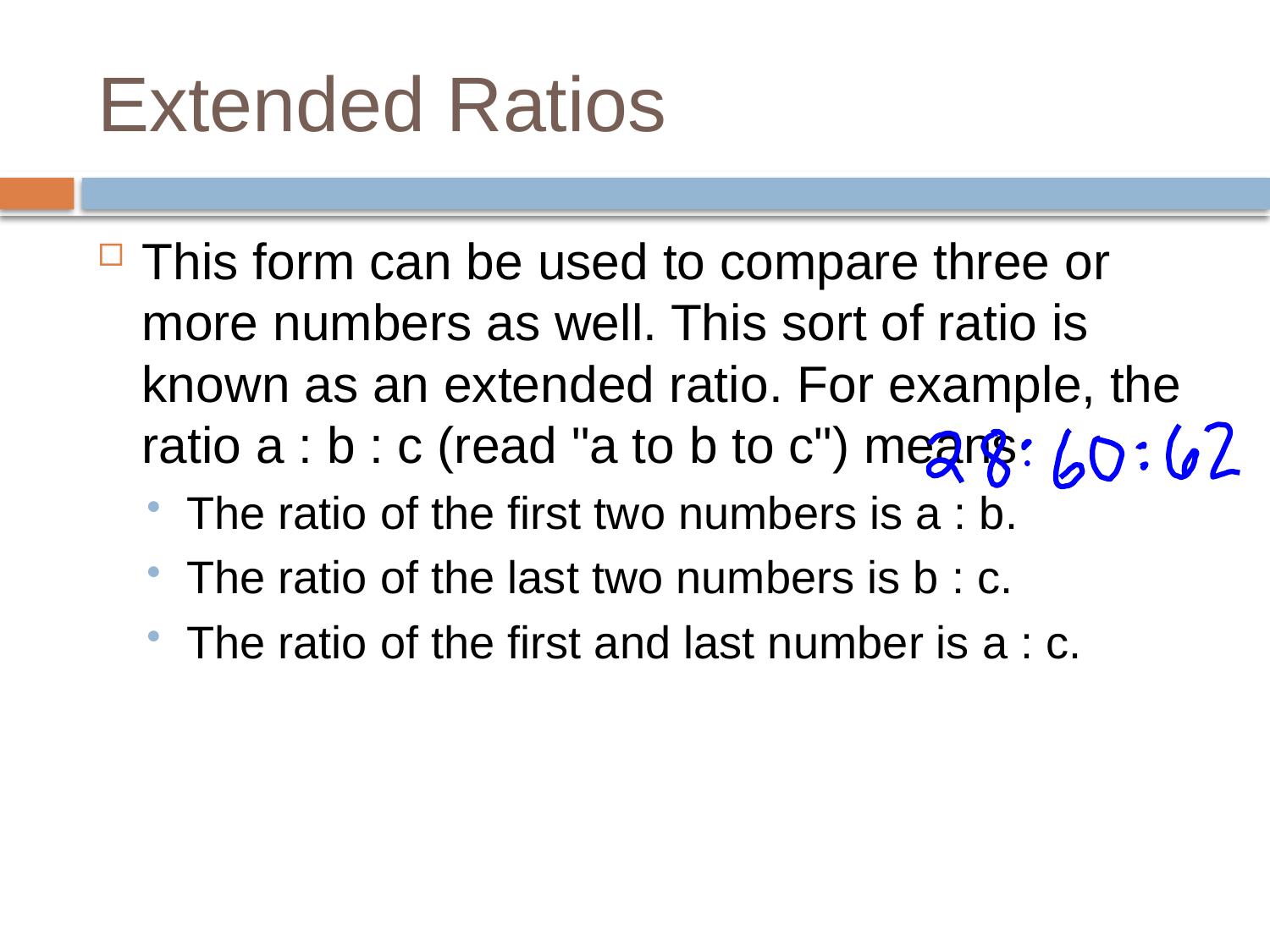

# Extended Ratios
This form can be used to compare three or more numbers as well. This sort of ratio is known as an extended ratio. For example, the ratio a : b : c (read "a to b to c") means
The ratio of the first two numbers is a : b.
The ratio of the last two numbers is b : c.
The ratio of the first and last number is a : c.